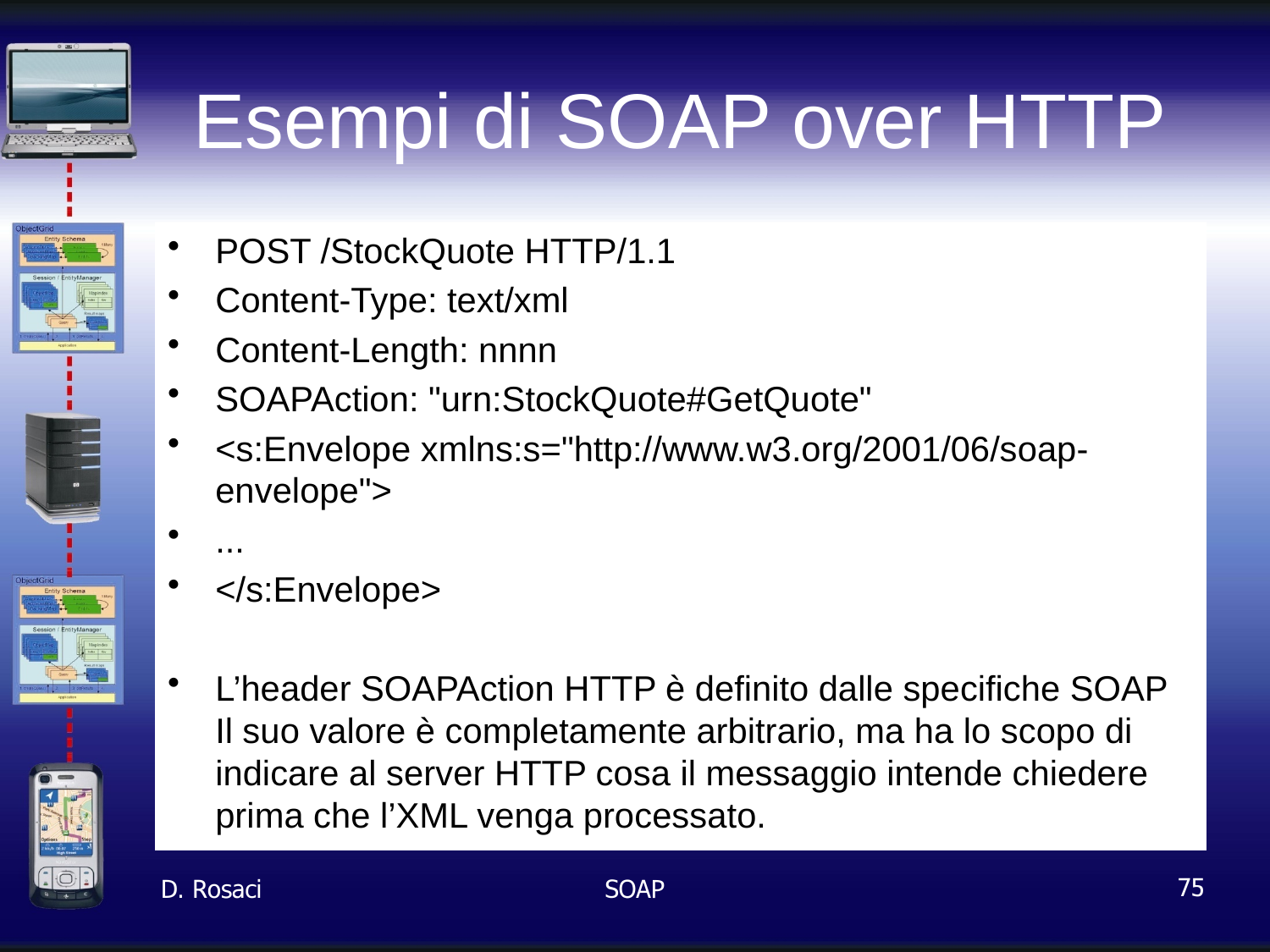

# Esempi di SOAP over HTTP
POST /StockQuote HTTP/1.1
Content-Type: text/xml
Content-Length: nnnn
SOAPAction: "urn:StockQuote#GetQuote"
<s:Envelope xmlns:s="http://www.w3.org/2001/06/soap-envelope">
...
</s:Envelope>

L’header SOAPAction HTTP è definito dalle specifiche SOAP Il suo valore è completamente arbitrario, ma ha lo scopo di indicare al server HTTP cosa il messaggio intende chiedere prima che l’XML venga processato.

D. Rosaci
SOAP